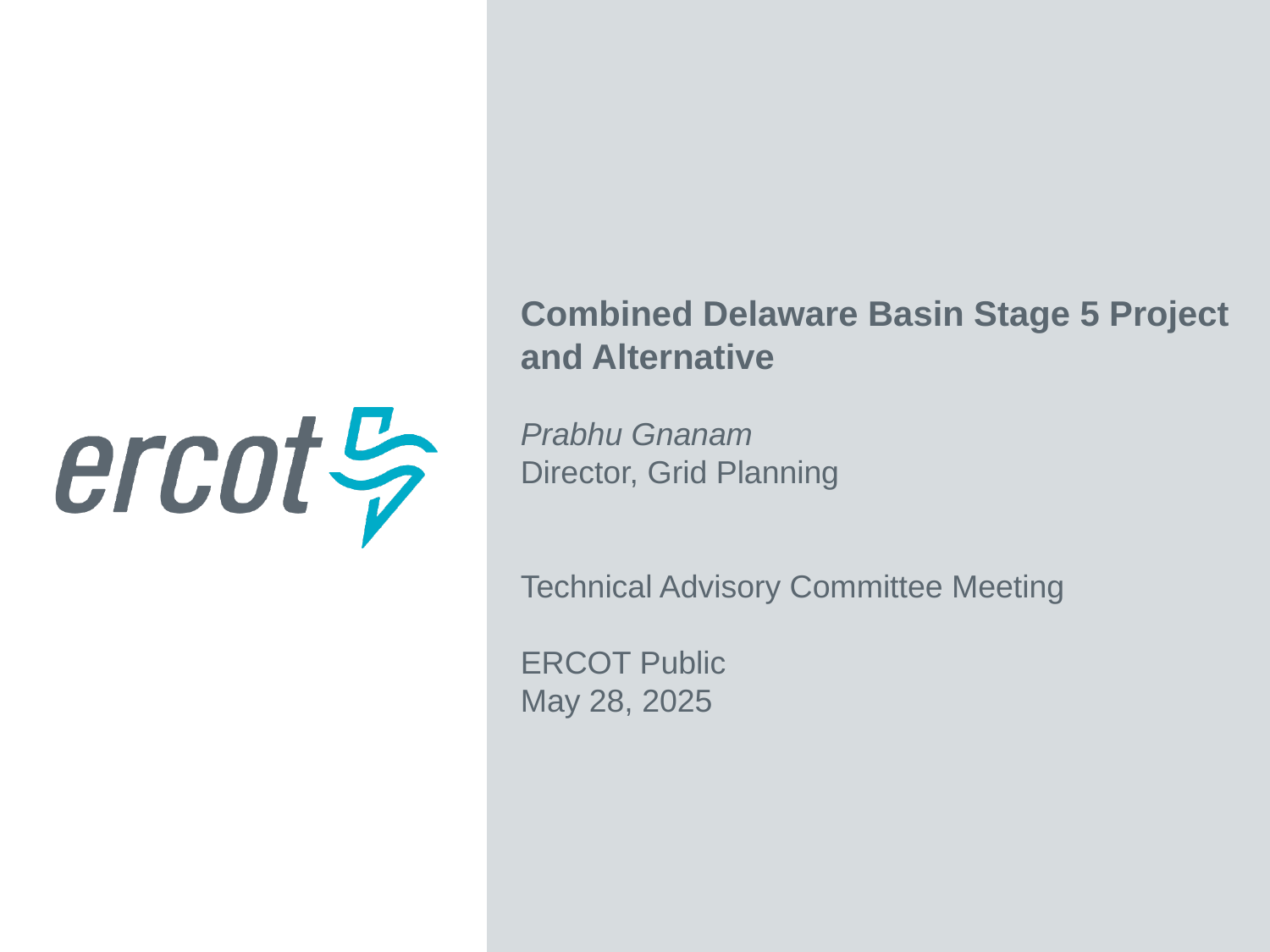

Combined Delaware Basin Stage 5 Project and Alternative

Prabhu Gnanam
Director, Grid Planning

Technical Advisory Committee Meeting

ERCOT Public
May 28, 2025